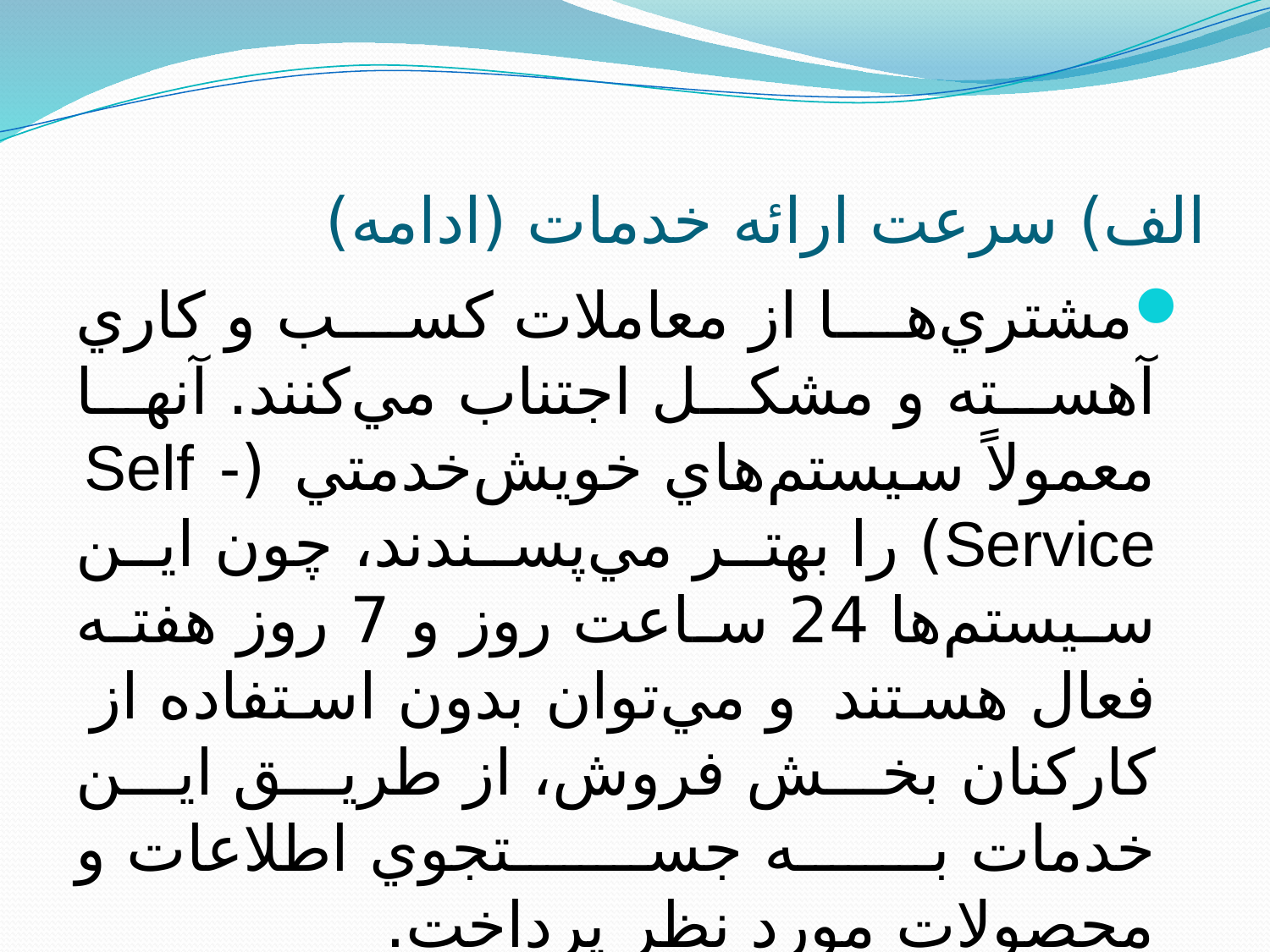

# الف) سرعت ارائه خدمات (ادامه)
مشتري‌ها از معاملات كسب و كاري آهسته و مشكل اجتناب مي‌كنند. آنها معمولاً سيستم‌هاي خويش‌خدمتي (Self - Service) را بهتر مي‌پسندند، چون اين سيستم‌ها 24 ساعت روز و 7 روز هفته فعال هستند و مي‌توان بدون استفاده از کارکنان بخش فروش، از طريق اين خدمات به جستجوي اطلاعات و محصولات مورد نظر پرداخت.